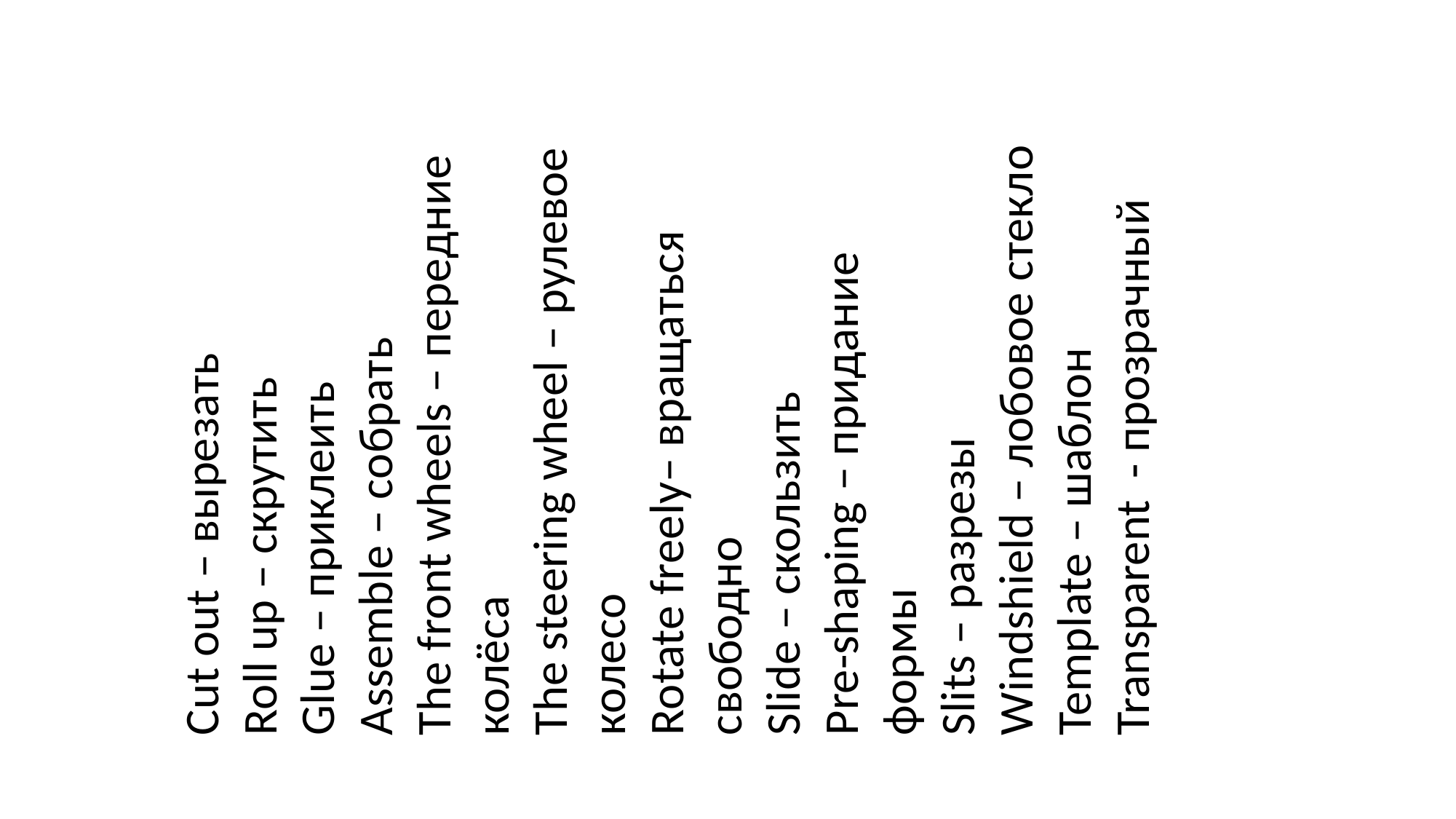

Cut out – вырезать
Roll up – скрутить
Glue – приклеить
Assemble – собрать
The front wheels – передние колёса
The steering wheel – рулевое колесо
Rotate freely– вращаться свободно
Slide – скользить
Pre-shaping – придание формы
Slits – разрезы
Windshield – лобовое стекло
Template – шаблон
Transparent  - прозрачный